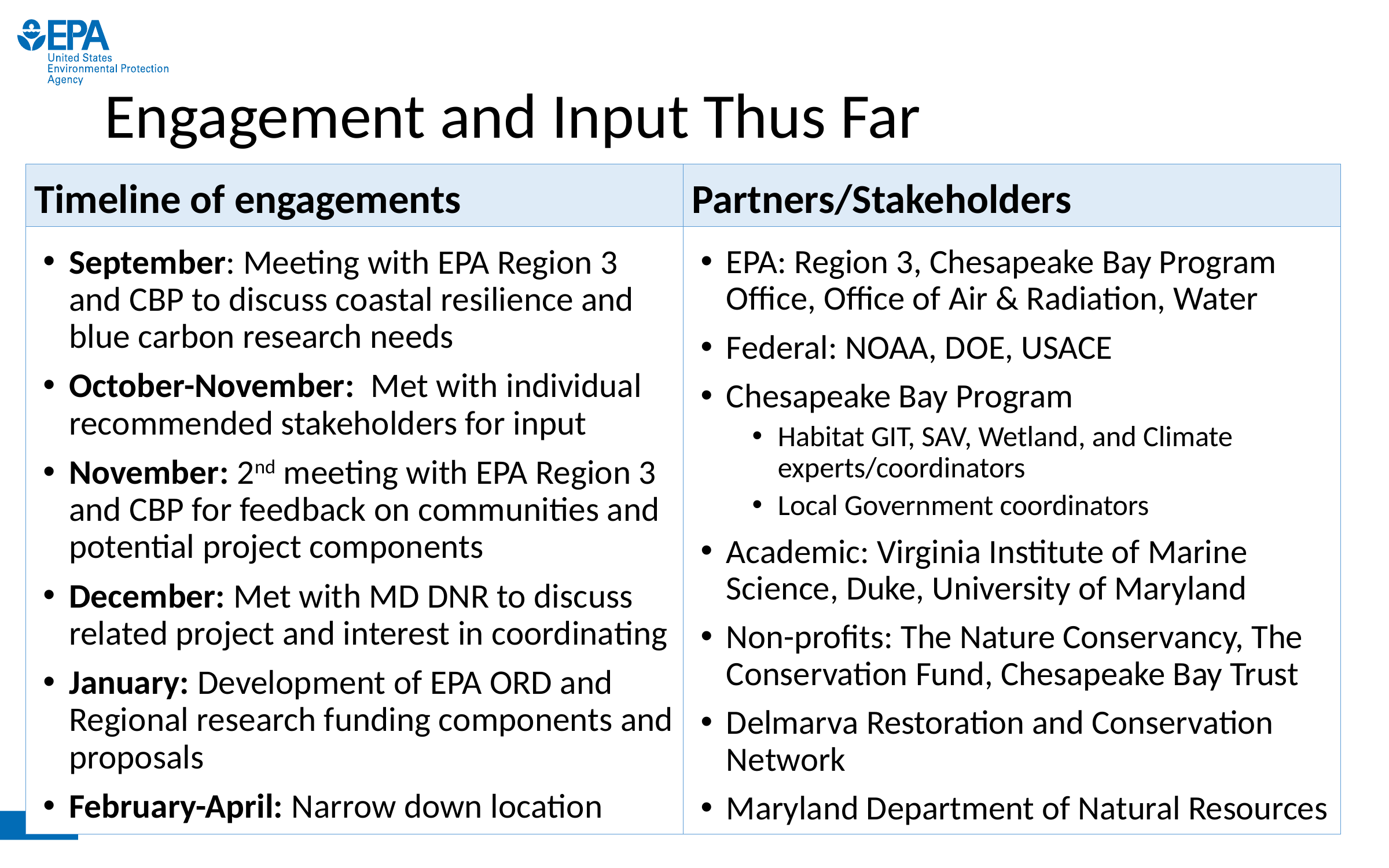

# Engagement and Input Thus Far
Timeline of engagements
Partners/Stakeholders
EPA: Region 3, Chesapeake Bay Program Office, Office of Air & Radiation, Water
Federal: NOAA, DOE, USACE
Chesapeake Bay Program
Habitat GIT, SAV, Wetland, and Climate experts/coordinators
Local Government coordinators
Academic: Virginia Institute of Marine Science, Duke, University of Maryland
Non-profits: The Nature Conservancy, The Conservation Fund, Chesapeake Bay Trust
Delmarva Restoration and Conservation Network
Maryland Department of Natural Resources
September: Meeting with EPA Region 3 and CBP to discuss coastal resilience and blue carbon research needs
October-November:  Met with individual recommended stakeholders for input
November: 2nd meeting with EPA Region 3 and CBP for feedback on communities and potential project components
December: Met with MD DNR to discuss related project and interest in coordinating
January: Development of EPA ORD and Regional research funding components and proposals
February-April: Narrow down location